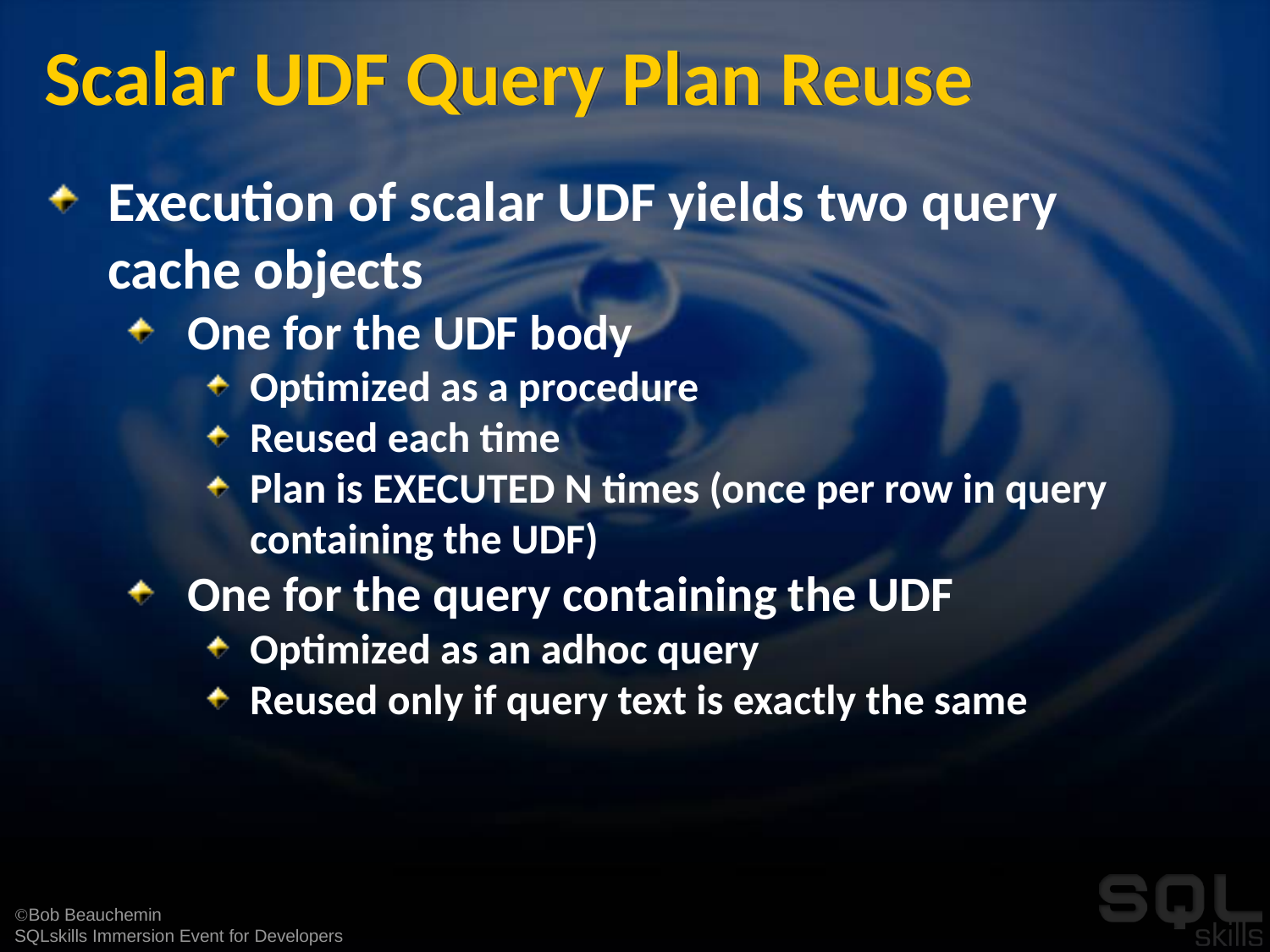

# Scalar UDF Query Plan Reuse
Execution of scalar UDF yields two query cache objects
One for the UDF body
Optimized as a procedure
Reused each time
Plan is EXECUTED N times (once per row in query containing the UDF)
One for the query containing the UDF
Optimized as an adhoc query
Reused only if query text is exactly the same